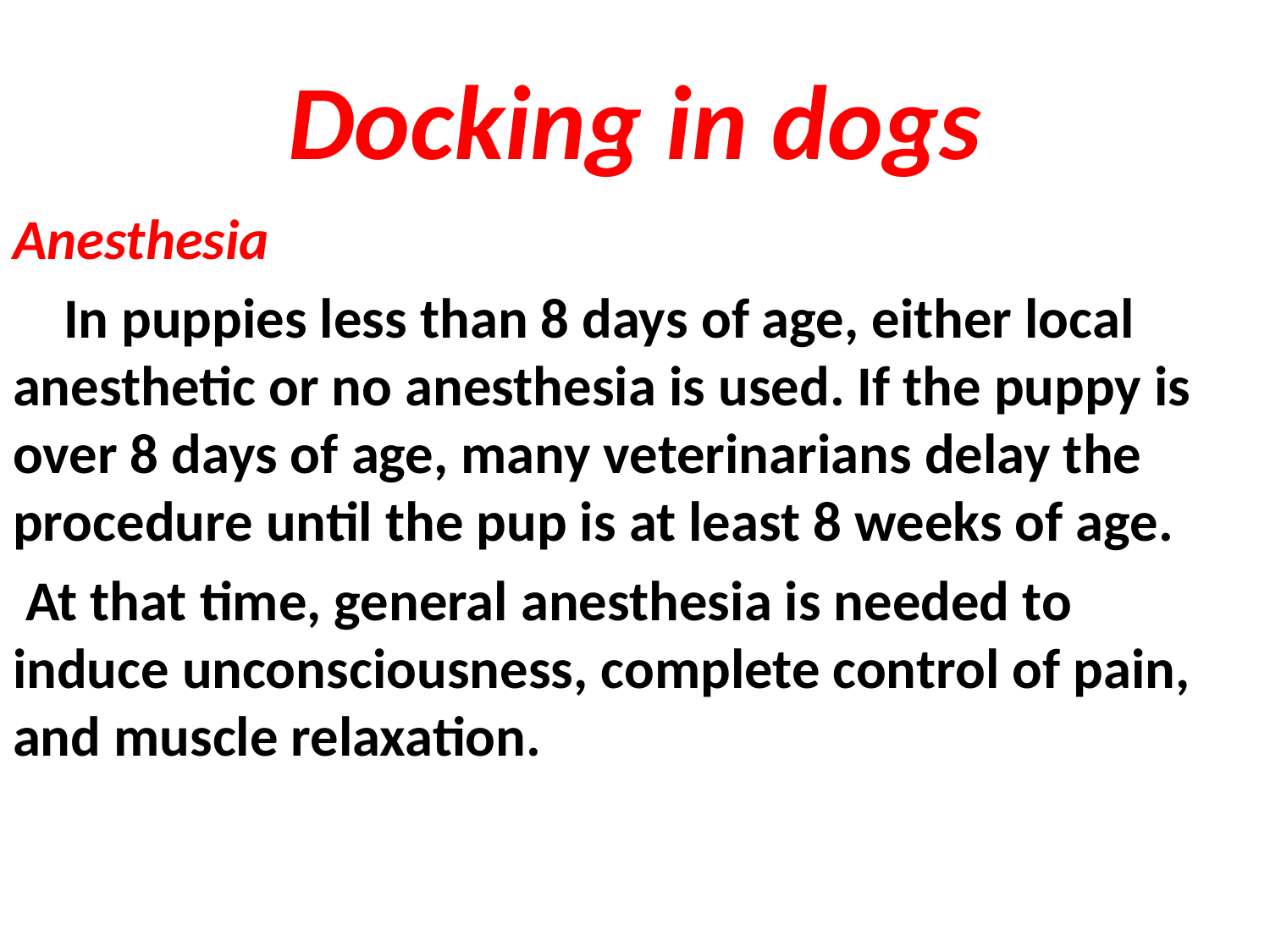

# Docking in dogs
Anesthesia
    In puppies less than 8 days of age, either local anesthetic or no anesthesia is used. If the puppy is over 8 days of age, many veterinarians delay the procedure until the pup is at least 8 weeks of age.
 At that time, general anesthesia is needed to induce unconsciousness, complete control of pain, and muscle relaxation.